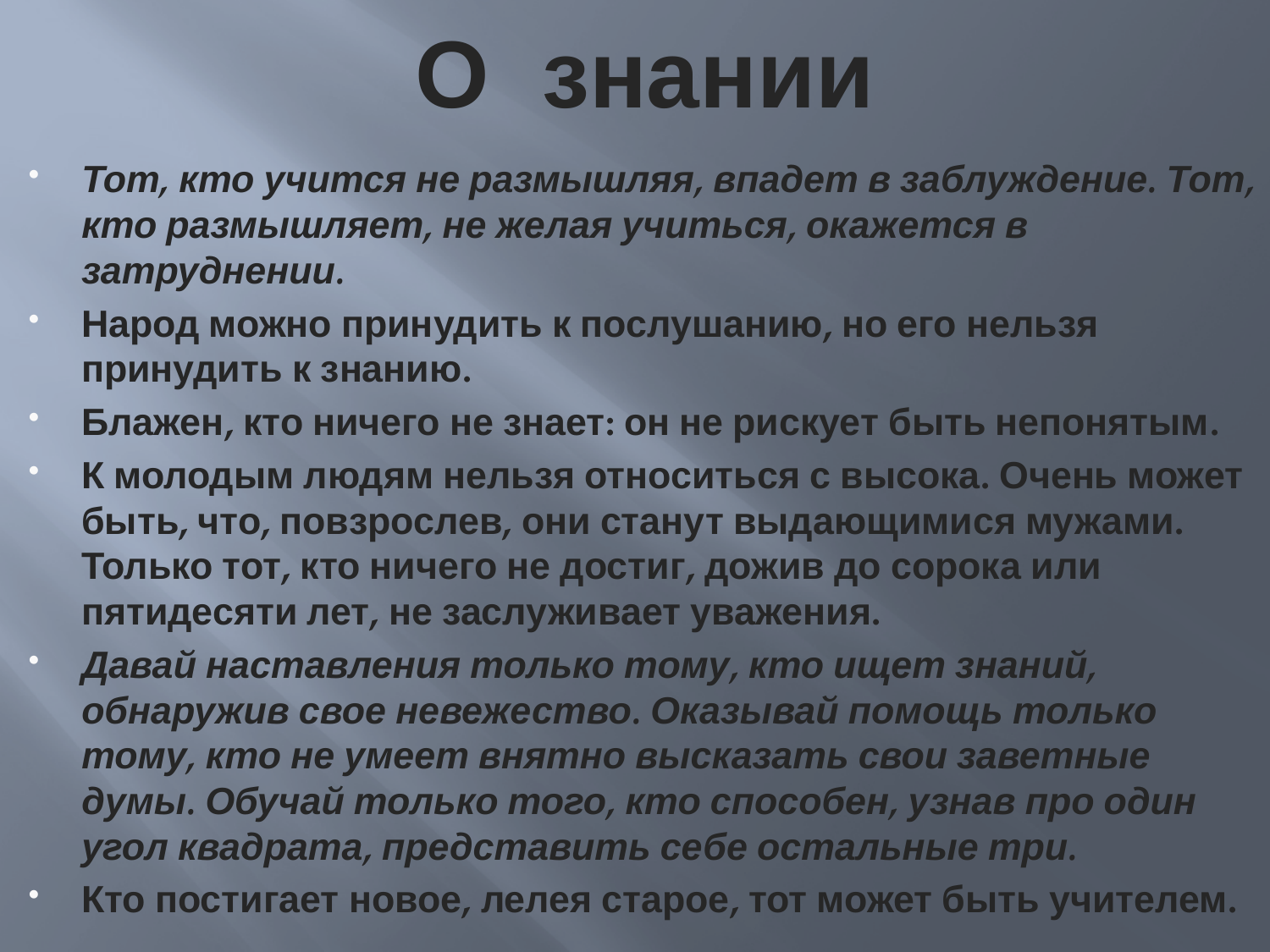

# О  знании
Тот, кто учится не размышляя, впадет в заблуждение. Тот, кто размышляет, не желая учиться, окажется в затруднении.
Народ можно принудить к послушанию, но его нельзя принудить к знанию.
Блажен, кто ничего не знает: он не рискует быть непонятым.
К молодым людям нельзя относиться с высока. Очень может быть, что, повзрослев, они станут выдающимися мужами. Только тот, кто ничего не достиг, дожив до сорока или пятидесяти лет, не заслуживает уважения.
Давай наставления только тому, кто ищет знаний, обнаружив свое невежество. Оказывай помощь только тому, кто не умеет внятно высказать свои заветные думы. Обучай только того, кто способен, узнав про один угол квадрата, представить себе остальные три.
Кто постигает новое, лелея старое, тот может быть учителем.